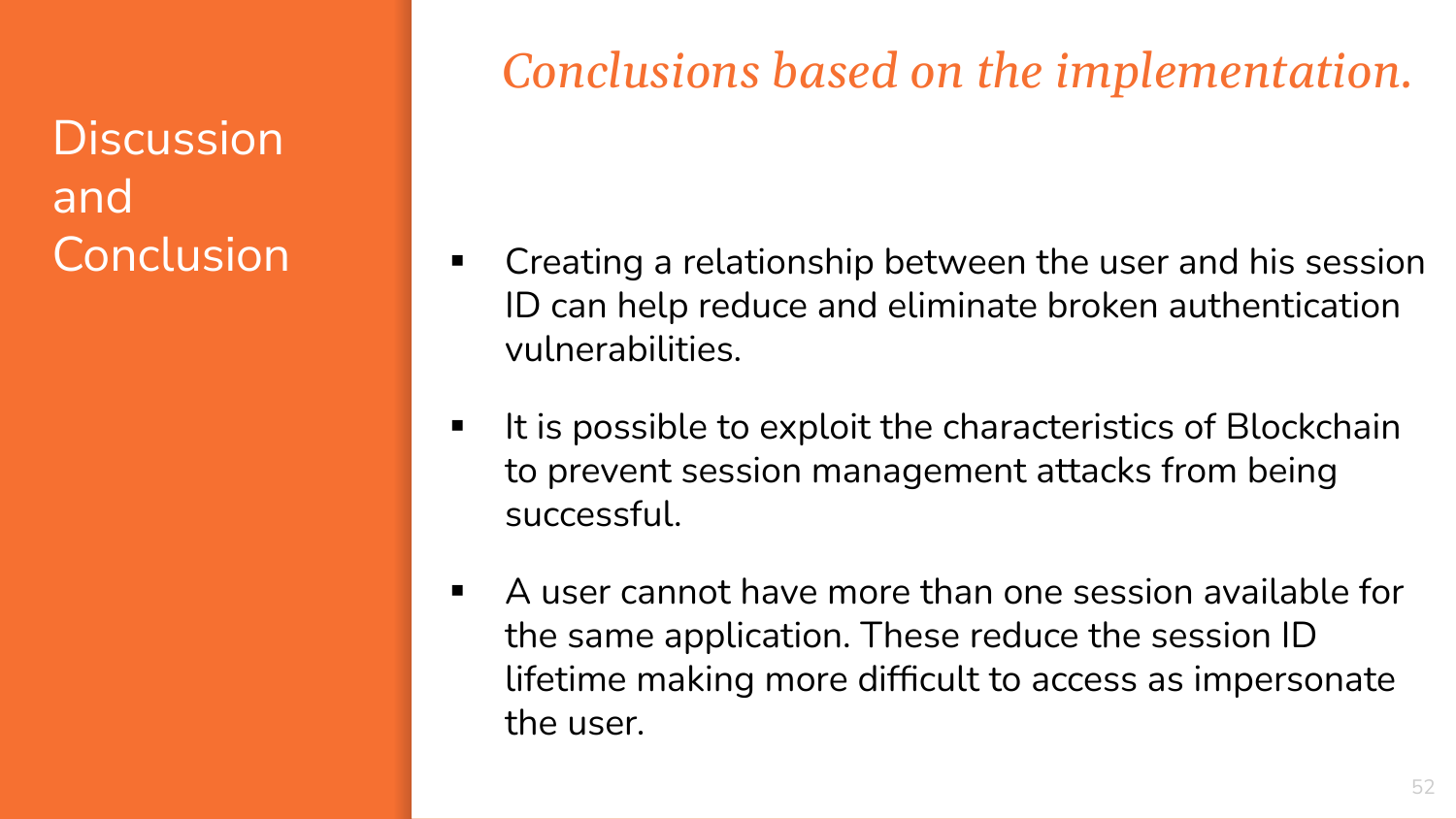

Conclusions based on the implementation.
# Discussion and Conclusion

Creating a relationship between the user and his session ID can help reduce and eliminate broken authentication vulnerabilities.

It is possible to exploit the characteristics of Blockchain to prevent session management attacks from being successful.

A user cannot have more than one session available for the same application. These reduce the session ID lifetime making more difficult to access as impersonate the user.

52